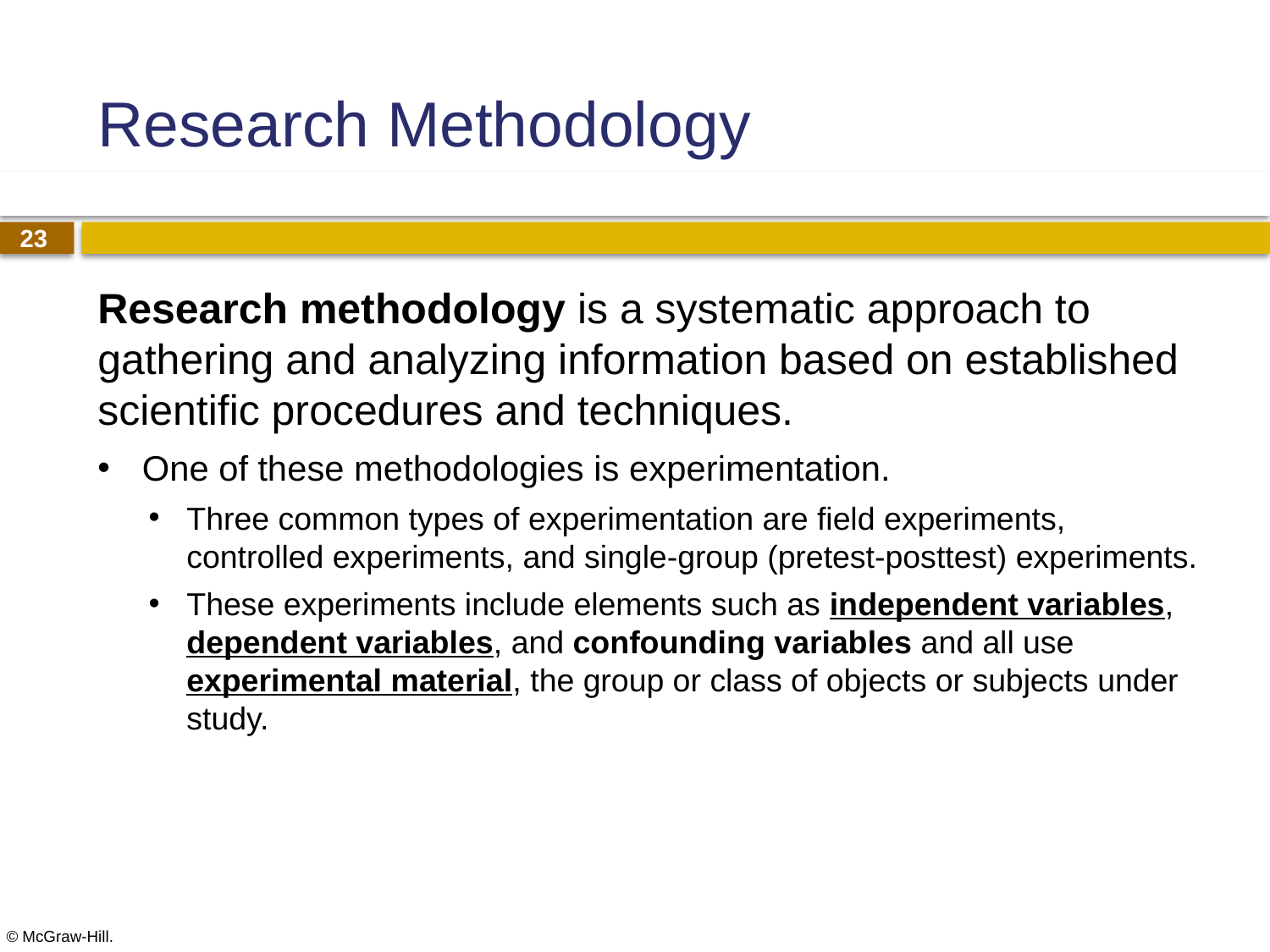

# Research Methodology
Research methodology is a systematic approach to gathering and analyzing information based on established scientific procedures and techniques.
One of these methodologies is experimentation.
Three common types of experimentation are field experiments, controlled experiments, and single-group (pretest-posttest) experiments.
These experiments include elements such as independent variables, dependent variables, and confounding variables and all use experimental material, the group or class of objects or subjects under study.